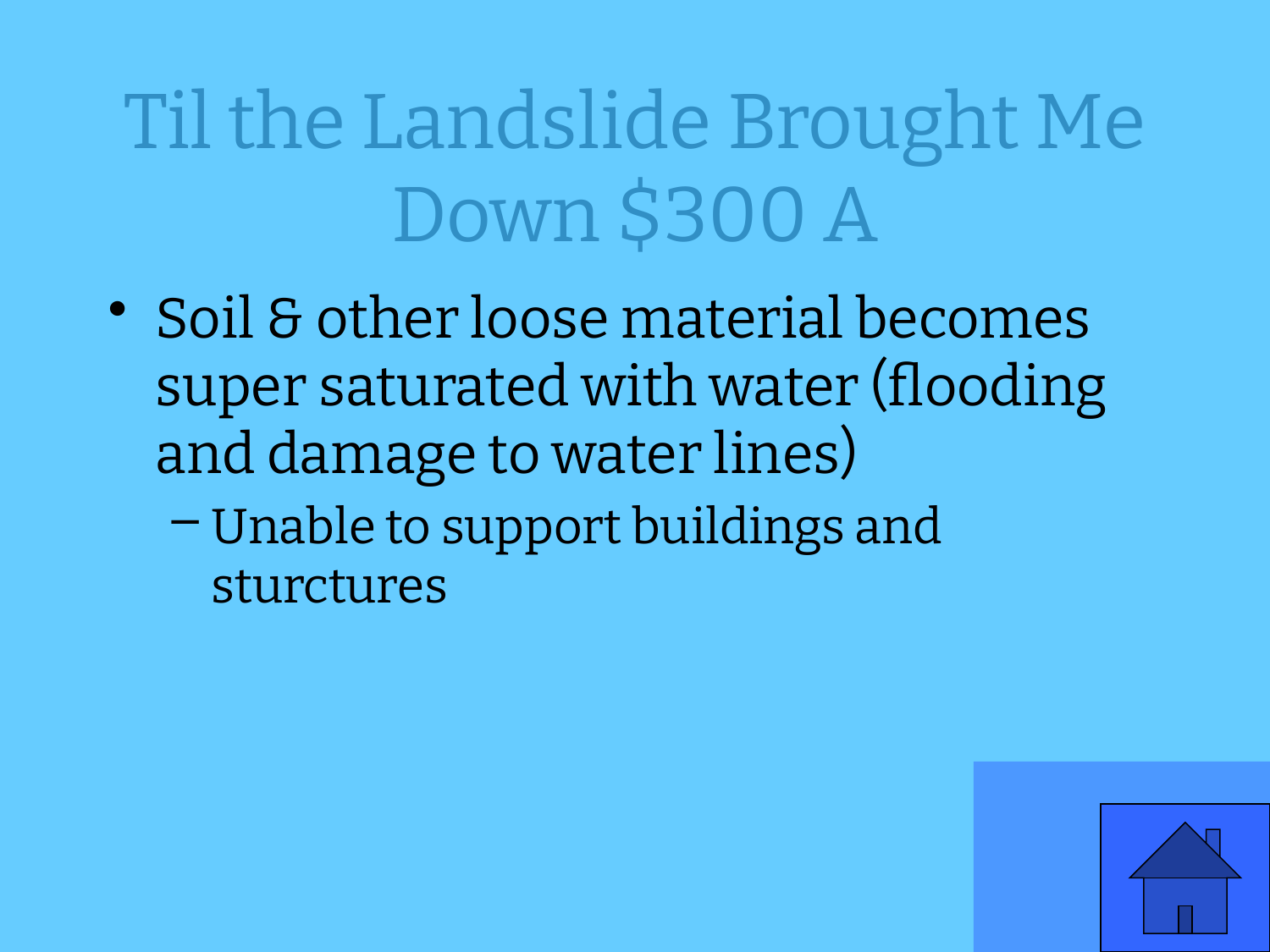

# Til the Landslide Brought Me Down $300 A
Soil & other loose material becomes super saturated with water (flooding and damage to water lines)
Unable to support buildings and sturctures